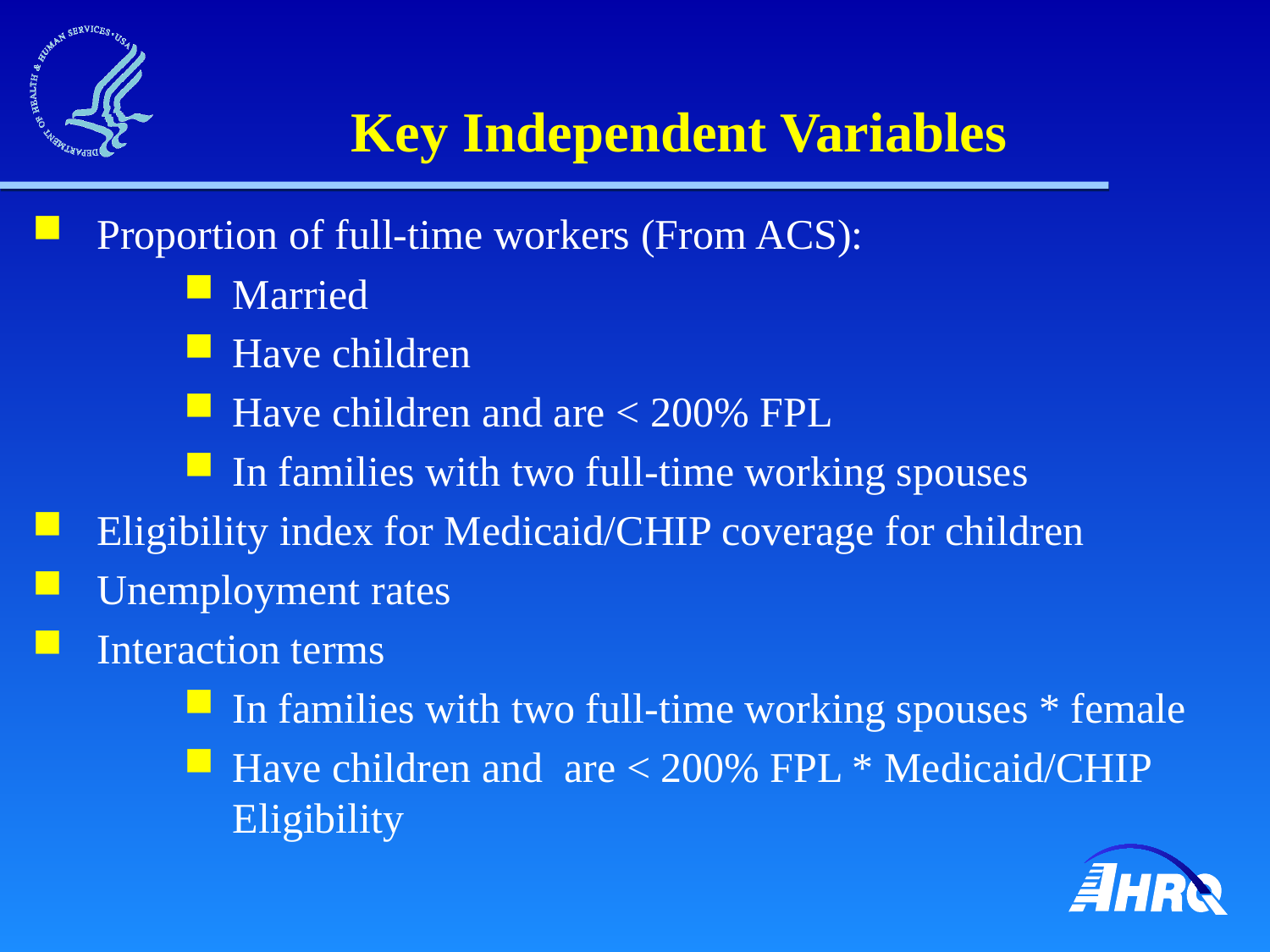

# Key Independent Variables
Proportion of full-time workers (From ACS):
Married
Have children
Have children and are < 200% FPL
In families with two full-time working spouses
Eligibility index for Medicaid/CHIP coverage for children
Unemployment rates
Interaction terms
In families with two full-time working spouses * female
Have children and  are < 200% FPL * Medicaid/CHIP Eligibility